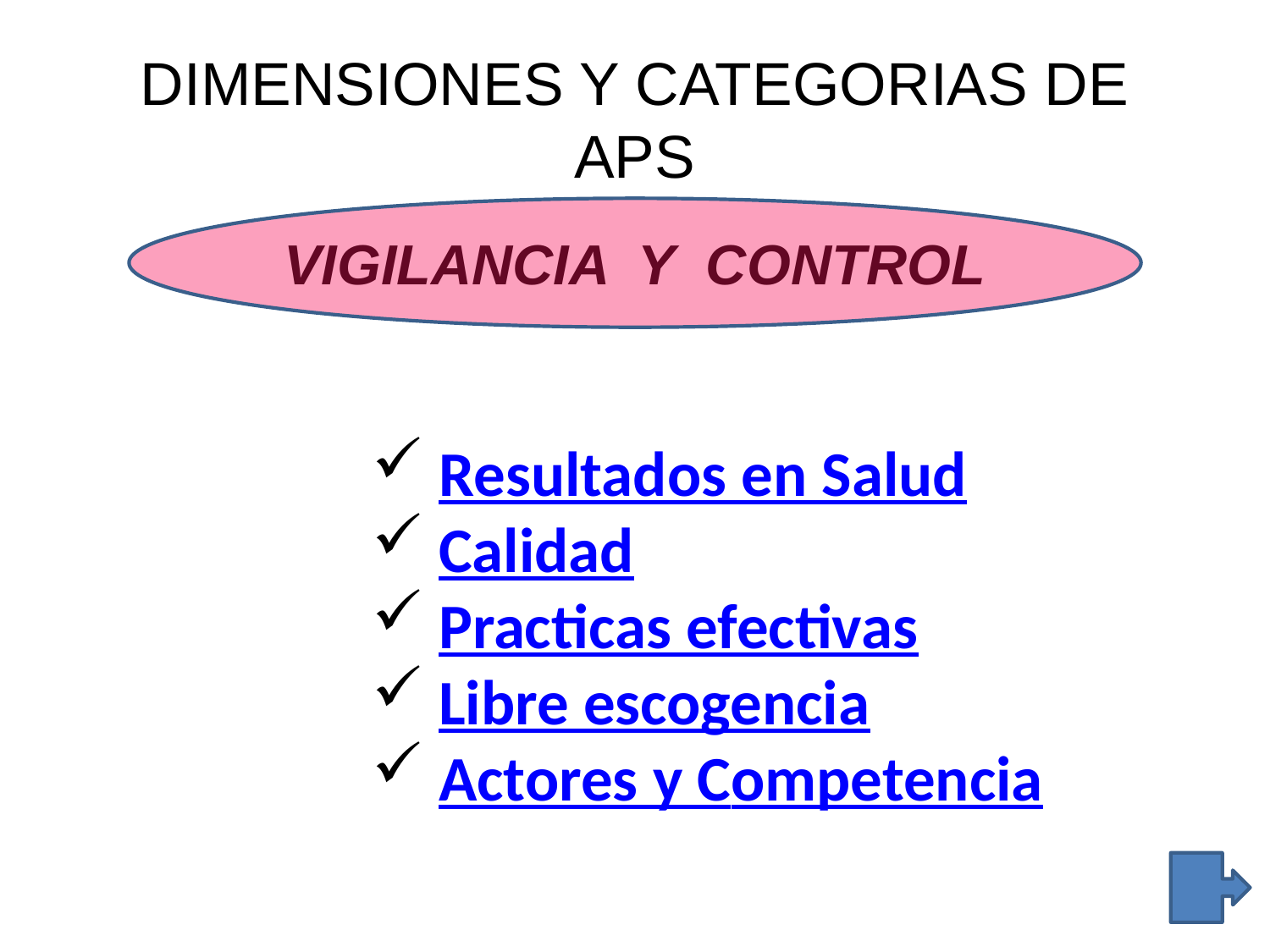

# DIMENSIONES Y CATEGORIAS DE APS

VIGILANCIA  Y  CONTROL
 Resultados en Salud
 Calidad
 Practicas efectivas
 Libre escogencia
 Actores y Competencia